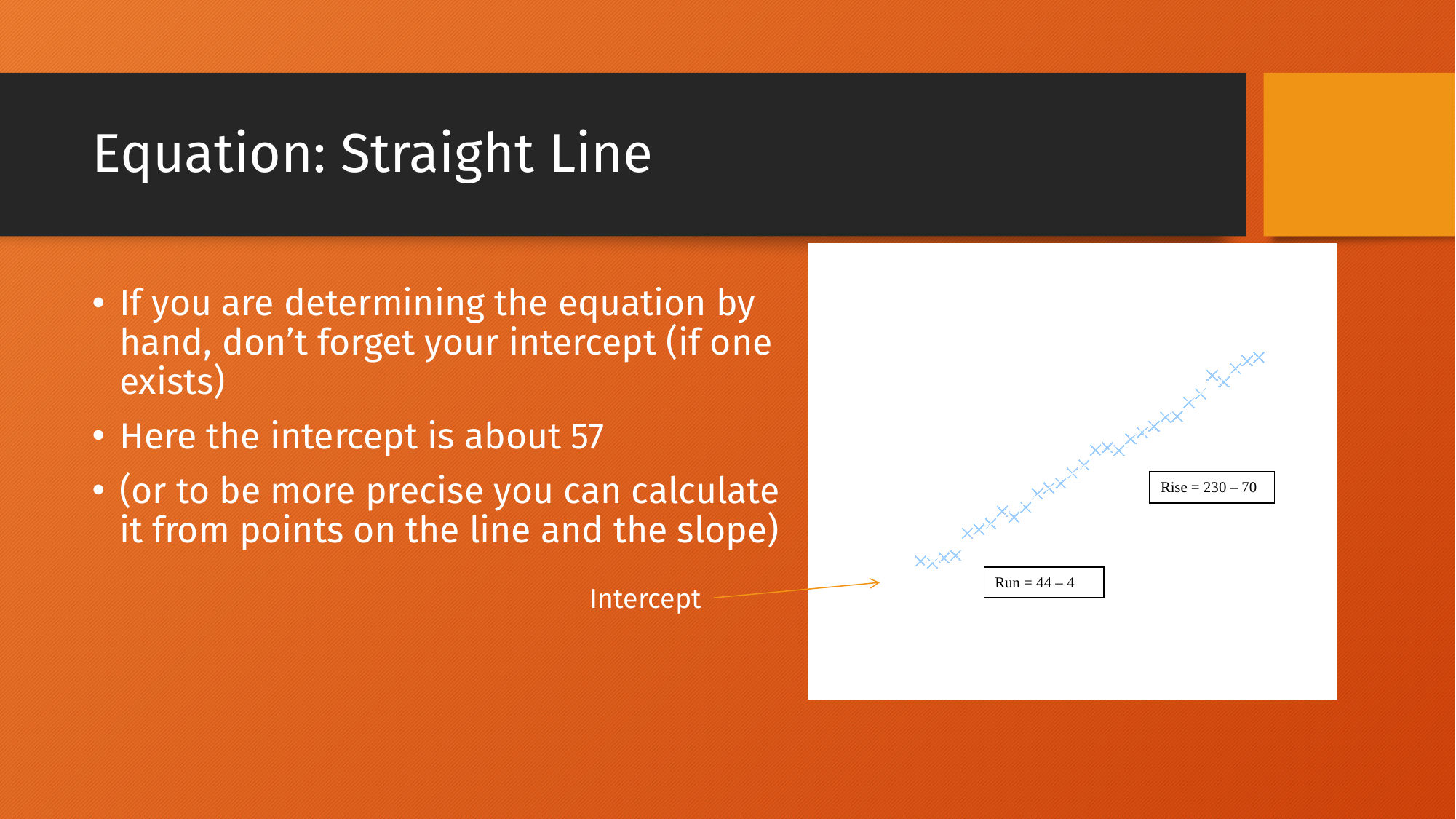

# Equation: Straight Line

### Chart: Graph of This vs That

| Category |  |
|---|---|
If you are determining the equation by hand, don’t forget your intercept (if one exists)
Here the intercept is about 57
(or to be more precise you can calculate it from points on the line and the slope)
Rise = 230 – 70
Run = 44 – 4
Intercept